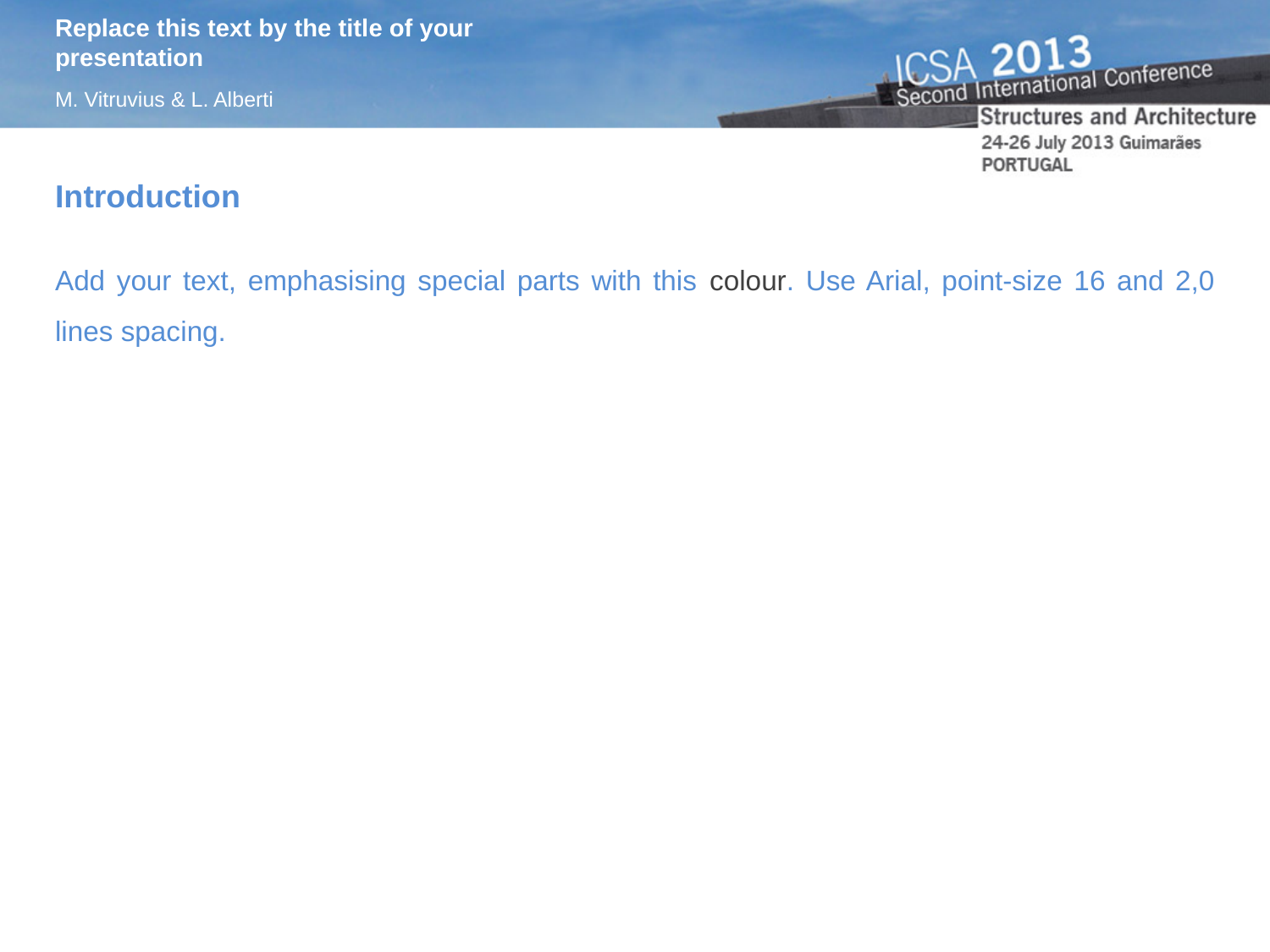

Replace this text by the title of your
presentation
M. Vitruvius & L. Alberti
Introduction
Add your text, emphasising special parts with this colour. Use Arial, point-size 16 and 2,0 lines spacing.
Delete this text and if you want you can
add here the logo of your institution